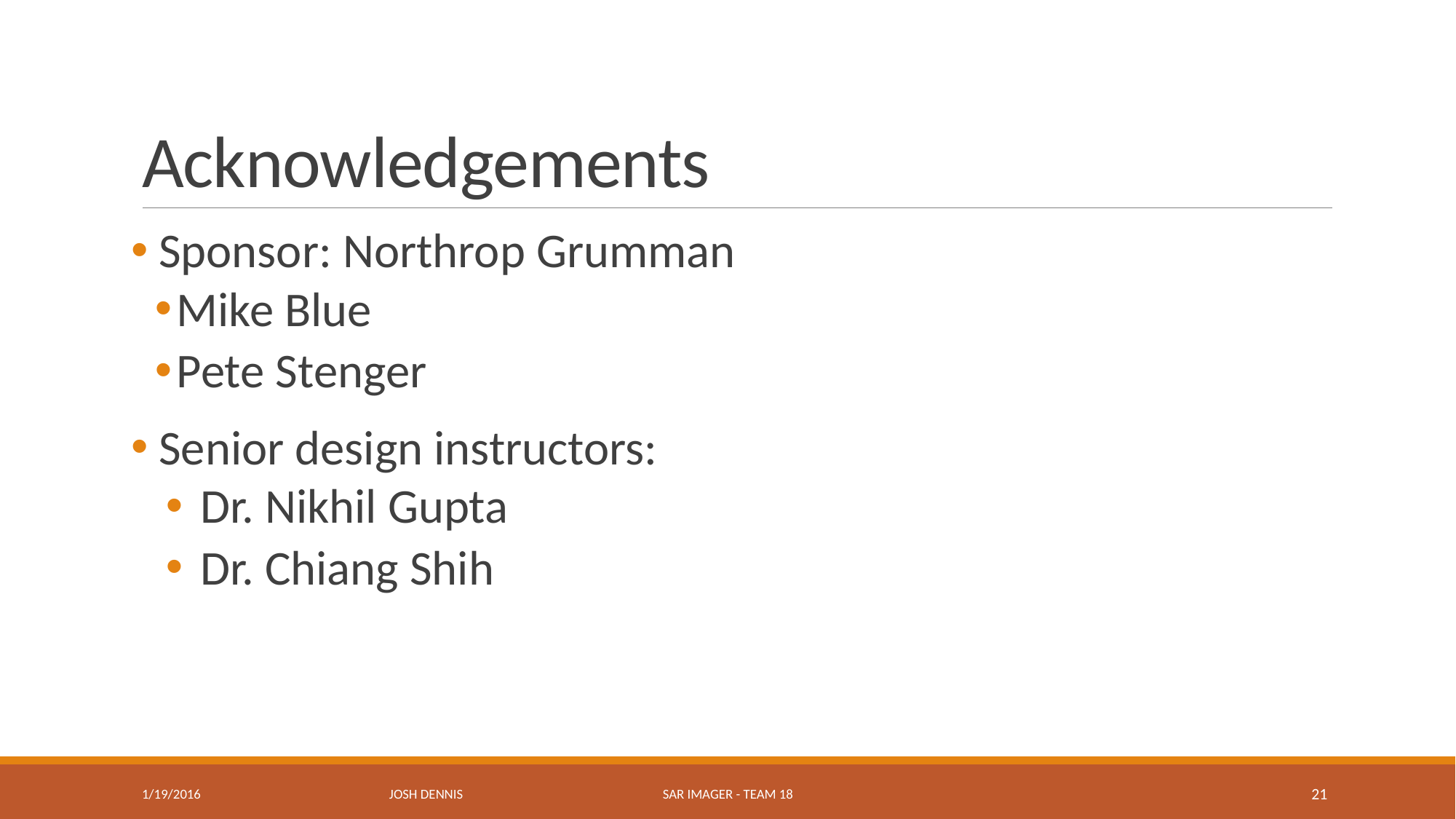

# Acknowledgements
 Sponsor: Northrop Grumman
Mike Blue
Pete Stenger
 Senior design instructors:
Dr. Nikhil Gupta
Dr. Chiang Shih
Josh Dennis
1/19/2016
SAR Imager - Team 18
21